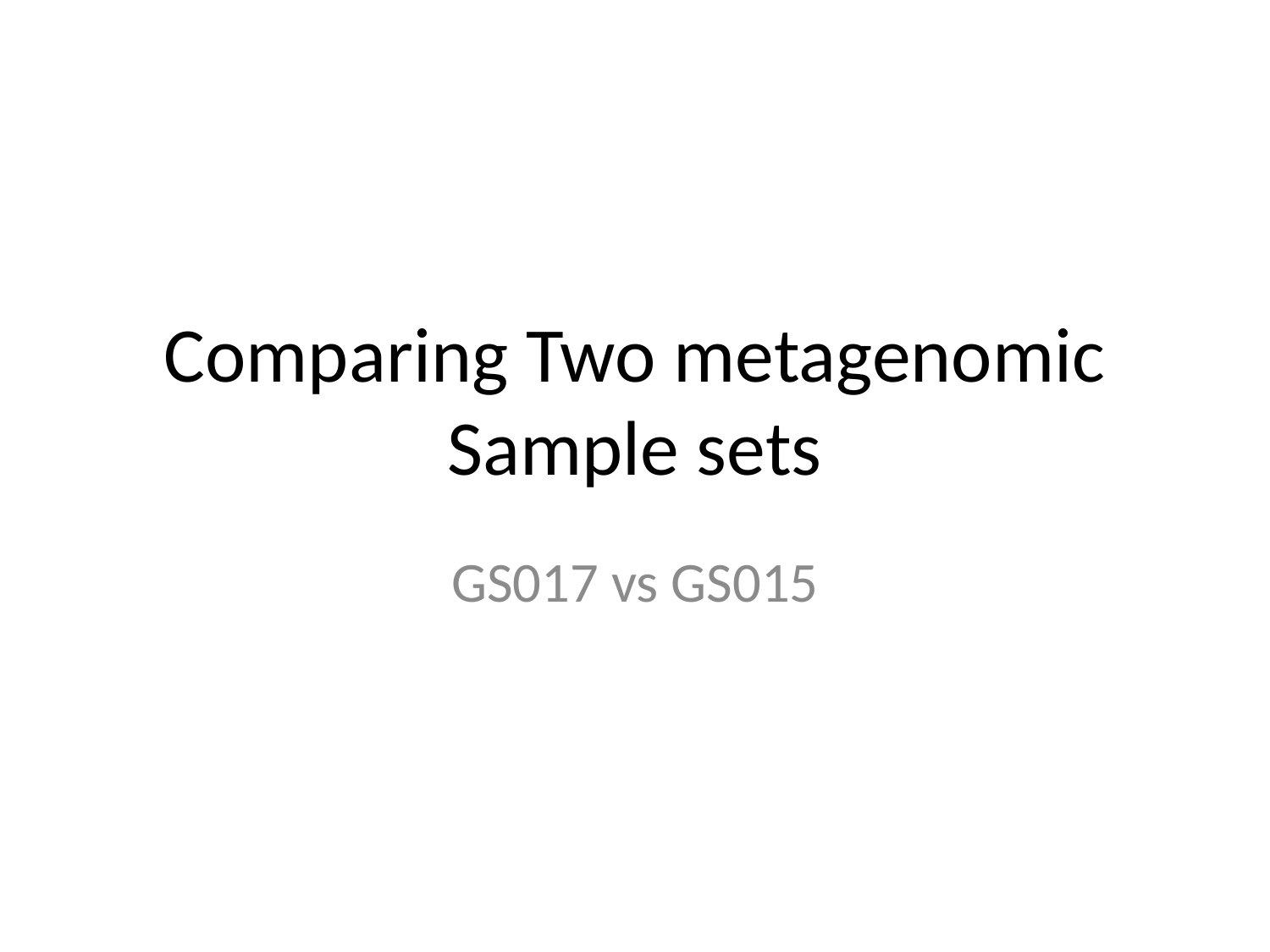

# Comparing Two metagenomic Sample sets
GS017 vs GS015